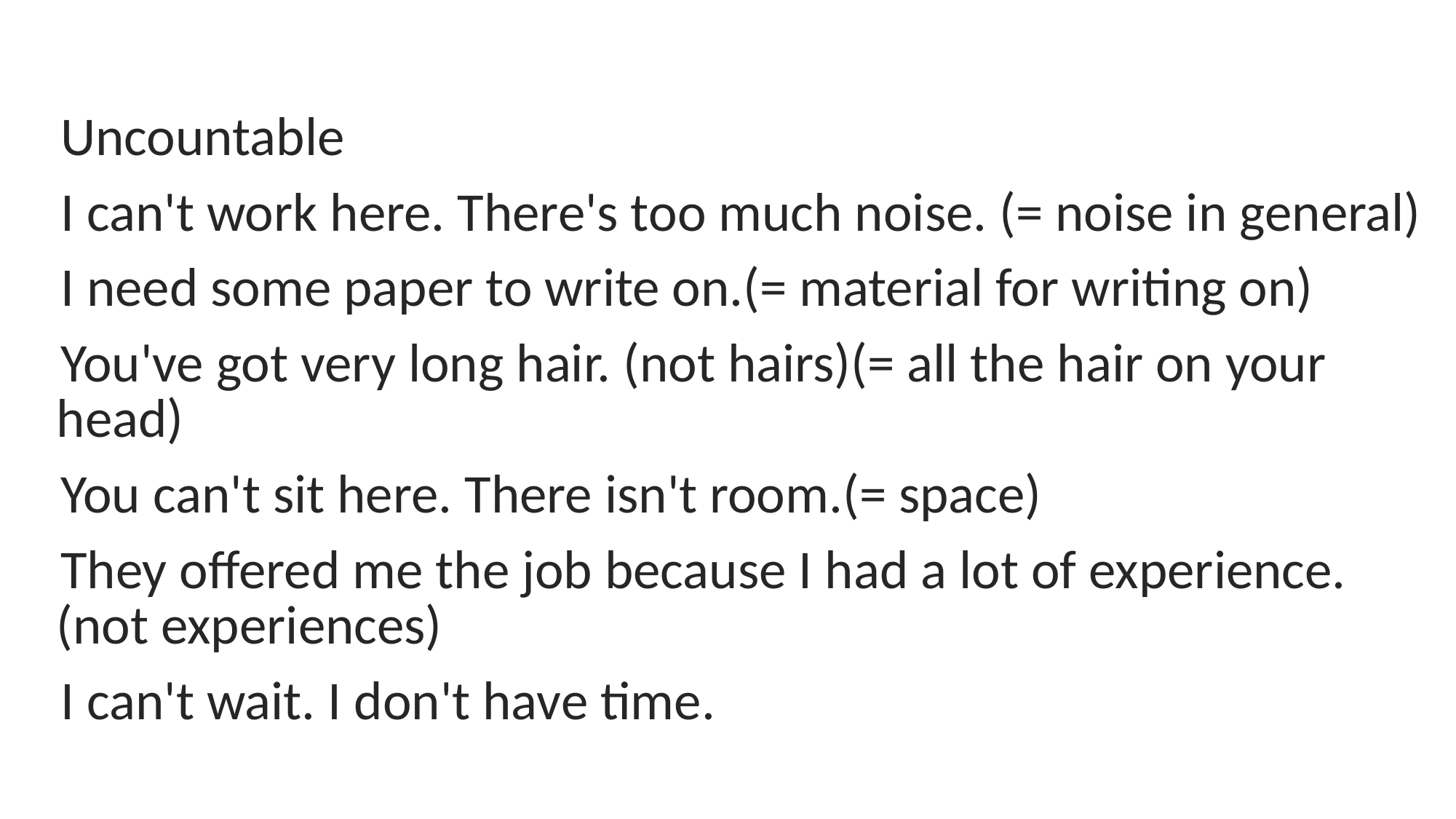

#
Uncountable
I can't work here. There's too much noise. (= noise in general)
I need some paper to write on.(= material for writing on)
You've got very long hair. (not hairs)(= all the hair on your head)
You can't sit here. There isn't room.(= space)
They offered me the job because I had a lot of experience. (not experiences)
I can't wait. I don't have time.